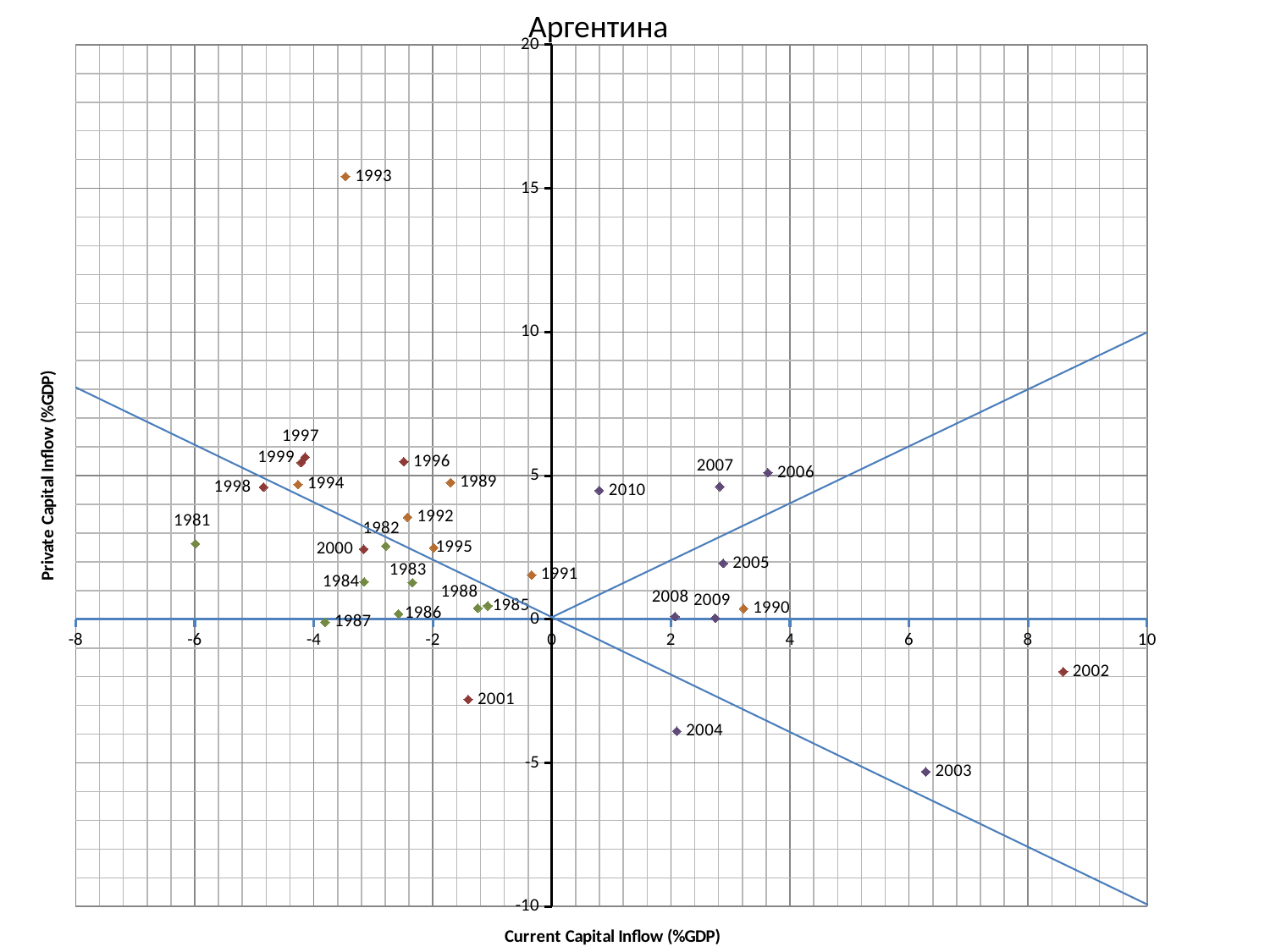

Аргентина

### Chart

| Category | Argentina |
|---|---|